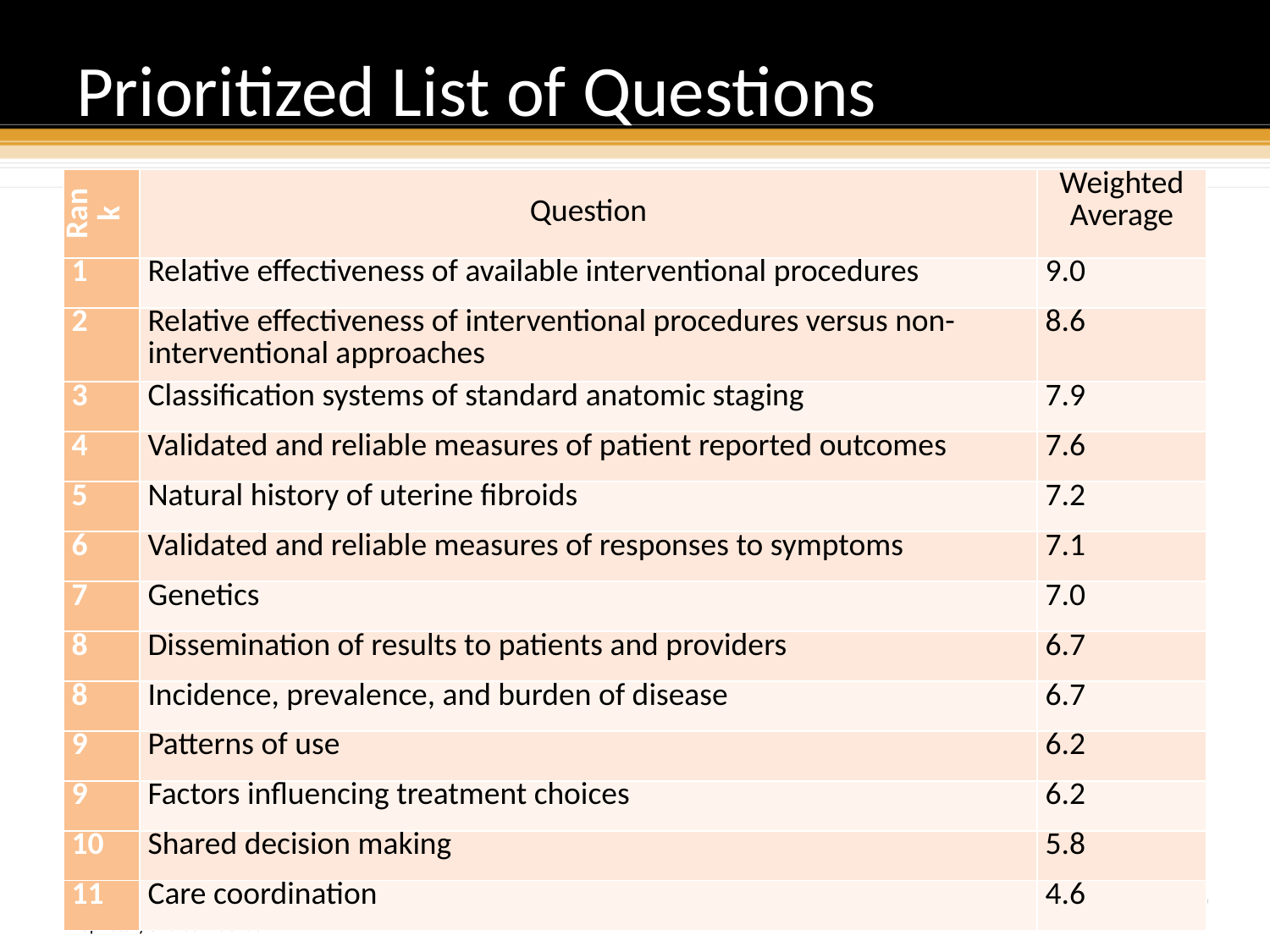

# Prioritized List of Questions
| Rank | Question | Weighted Average |
| --- | --- | --- |
| 1 | Relative effectiveness of available interventional procedures | 9.0 |
| 2 | Relative effectiveness of interventional procedures versus non-interventional approaches | 8.6 |
| 3 | Classification systems of standard anatomic staging | 7.9 |
| 4 | Validated and reliable measures of patient reported outcomes | 7.6 |
| 5 | Natural history of uterine fibroids | 7.2 |
| 6 | Validated and reliable measures of responses to symptoms | 7.1 |
| 7 | Genetics | 7.0 |
| 8 | Dissemination of results to patients and providers | 6.7 |
| 8 | Incidence, prevalence, and burden of disease | 6.7 |
| 9 | Patterns of use | 6.2 |
| 9 | Factors influencing treatment choices | 6.2 |
| 10 | Shared decision making | 5.8 |
| 11 | Care coordination | 4.6 |
14